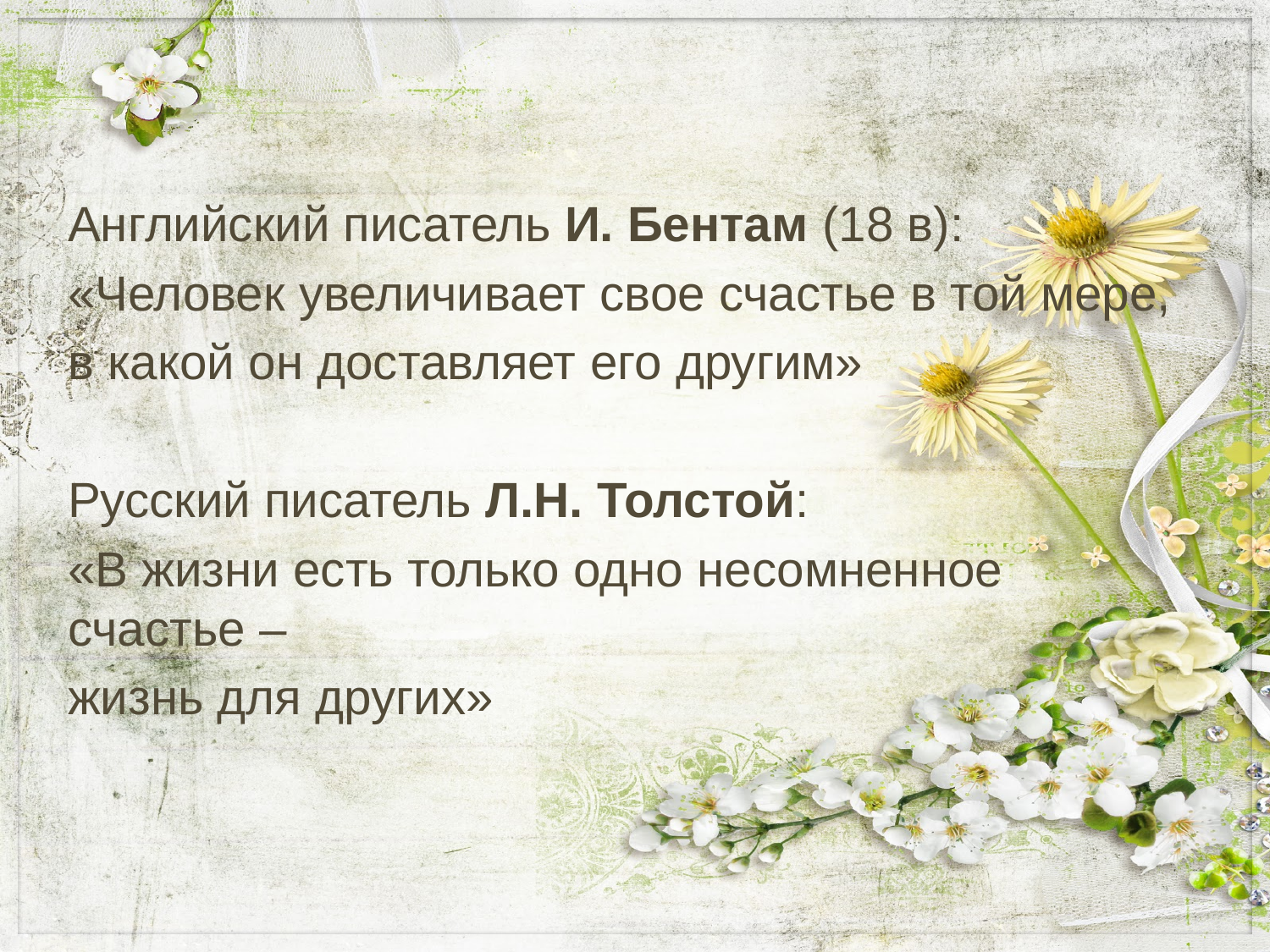

Английский писатель И. Бентам (18 в):
«Человек увеличивает свое счастье в той мере,
в какой он доставляет его другим»

Русский писатель Л.Н. Толстой:
«В жизни есть только одно несомненное счастье –
жизнь для других»